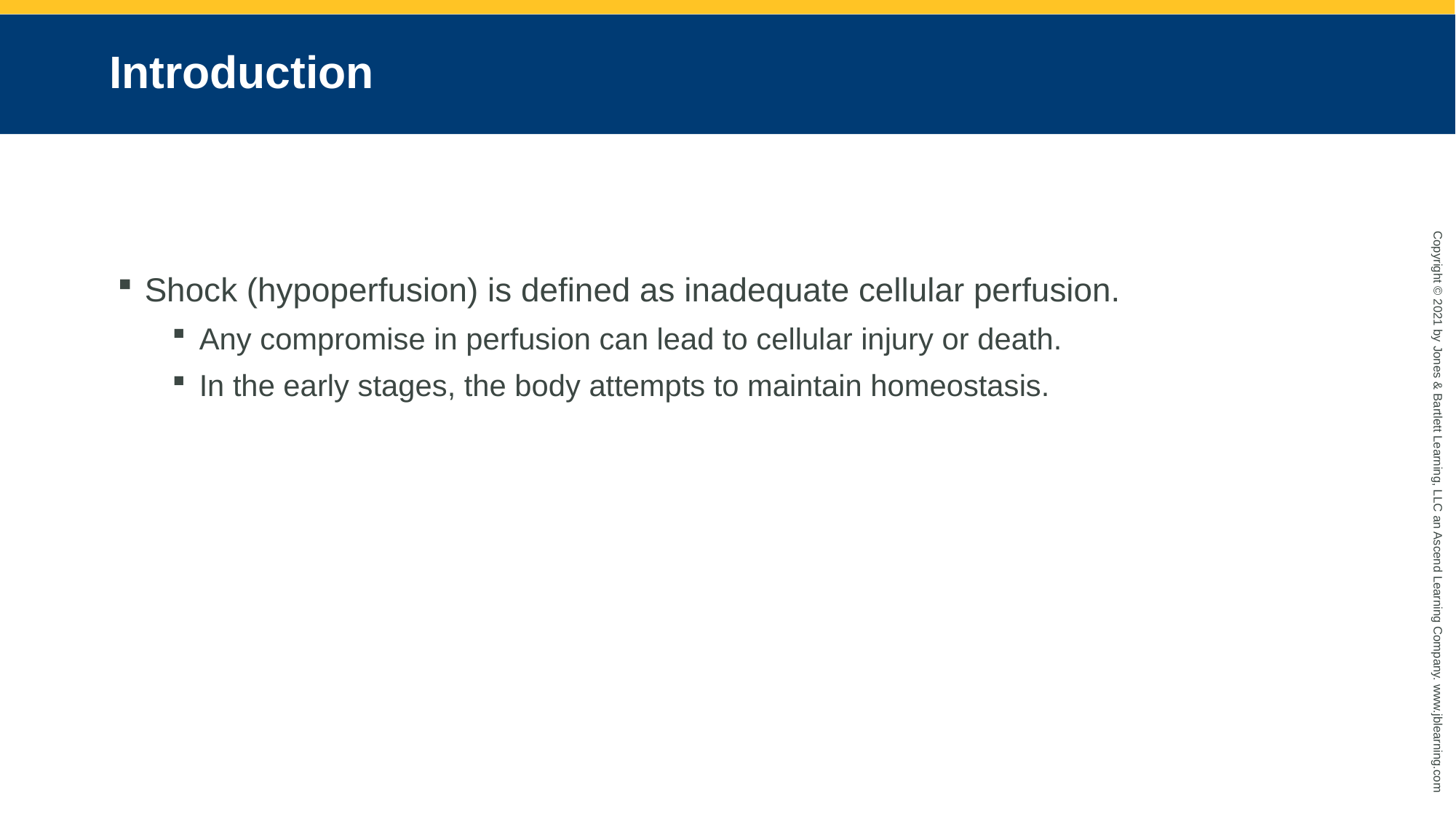

# Introduction
Shock (hypoperfusion) is defined as inadequate cellular perfusion.
Any compromise in perfusion can lead to cellular injury or death.
In the early stages, the body attempts to maintain homeostasis.